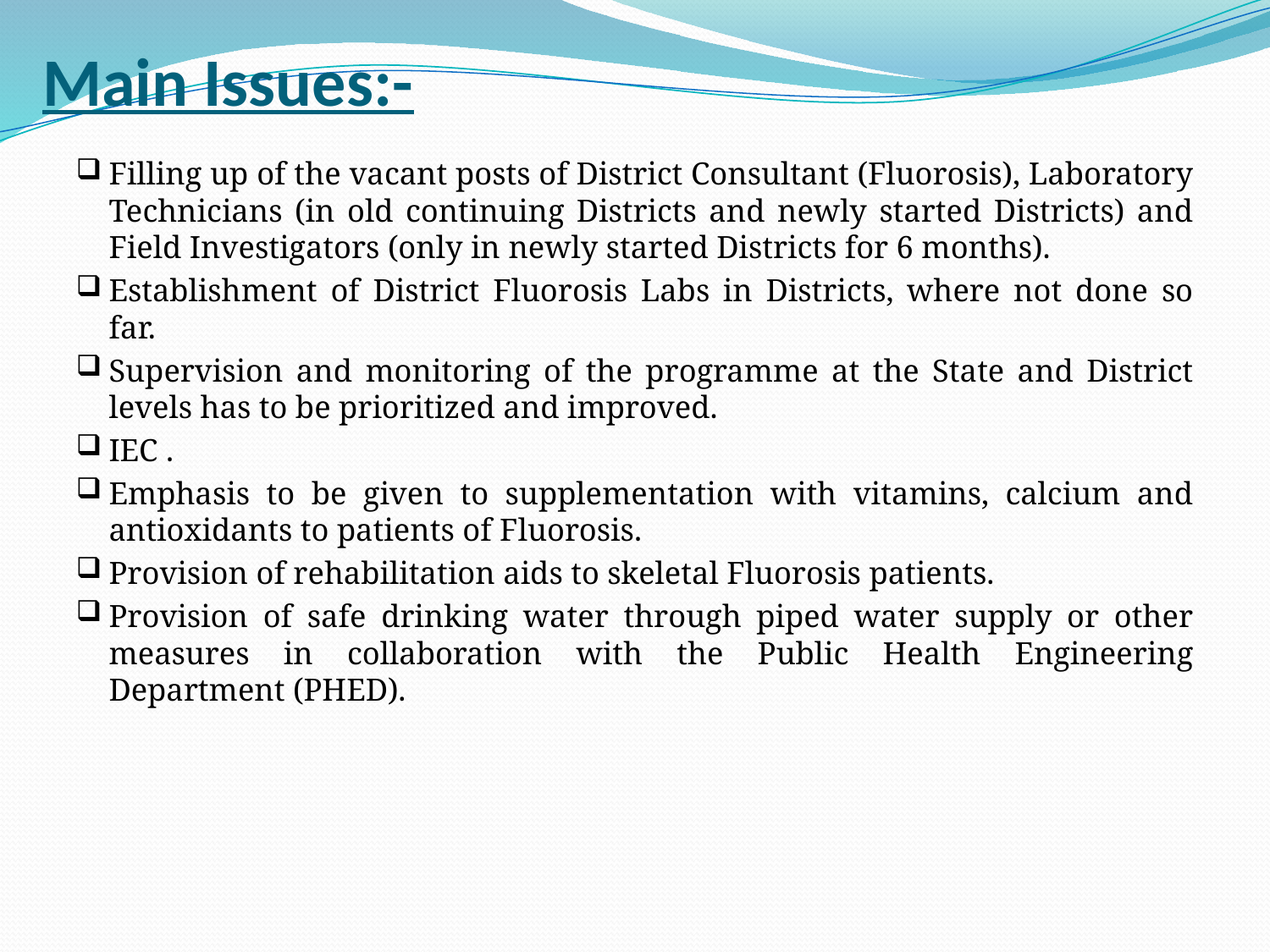

# Main Issues:-
Filling up of the vacant posts of District Consultant (Fluorosis), Laboratory Technicians (in old continuing Districts and newly started Districts) and Field Investigators (only in newly started Districts for 6 months).
Establishment of District Fluorosis Labs in Districts, where not done so far.
Supervision and monitoring of the programme at the State and District levels has to be prioritized and improved.
IEC .
Emphasis to be given to supplementation with vitamins, calcium and antioxidants to patients of Fluorosis.
Provision of rehabilitation aids to skeletal Fluorosis patients.
Provision of safe drinking water through piped water supply or other measures in collaboration with the Public Health Engineering Department (PHED).